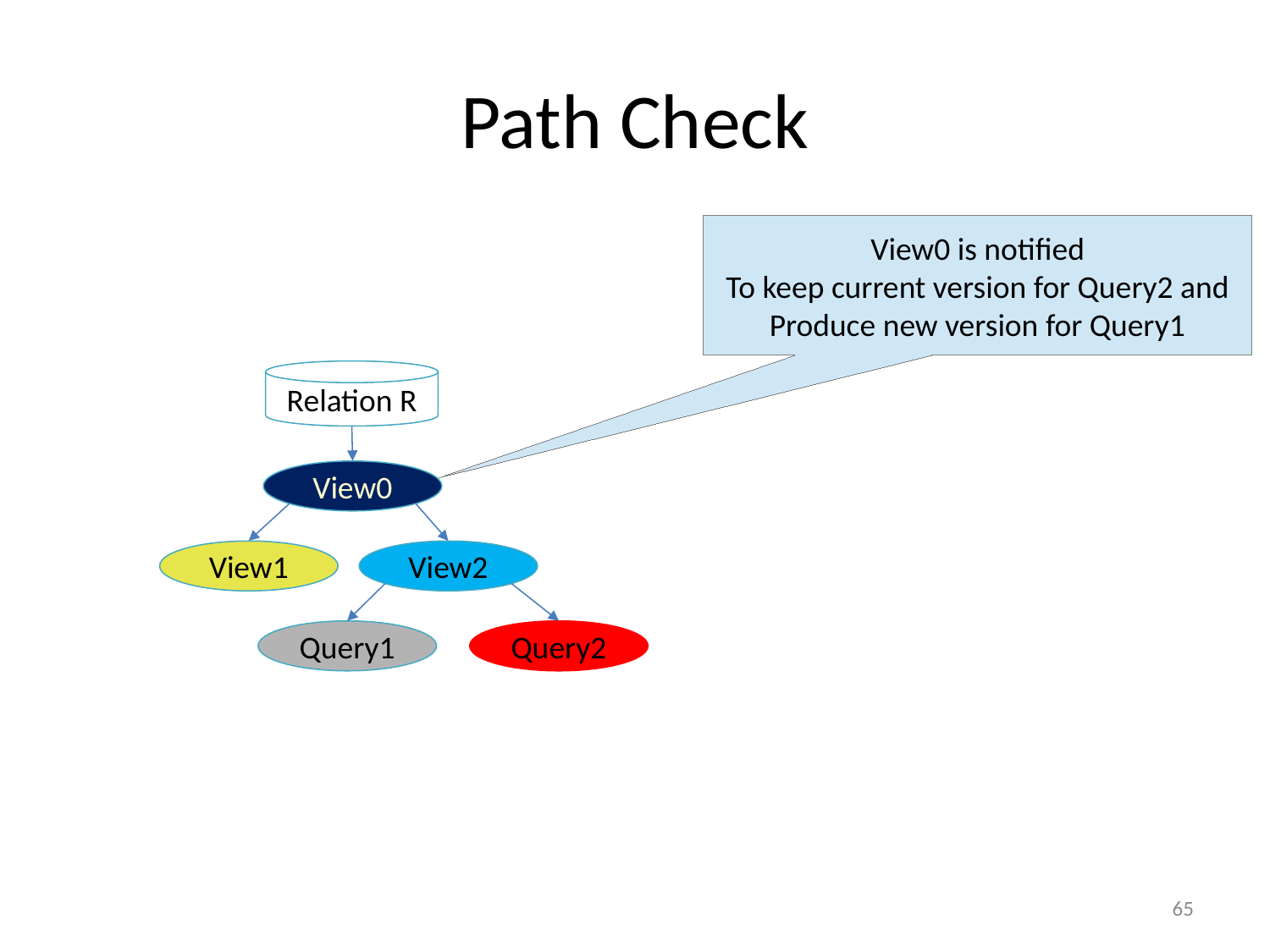

# Path Check
View0 is notified
To keep current version for Query2 and
Produce new version for Query1
Relation R

View0

View1
View2

Query1
Query2
65